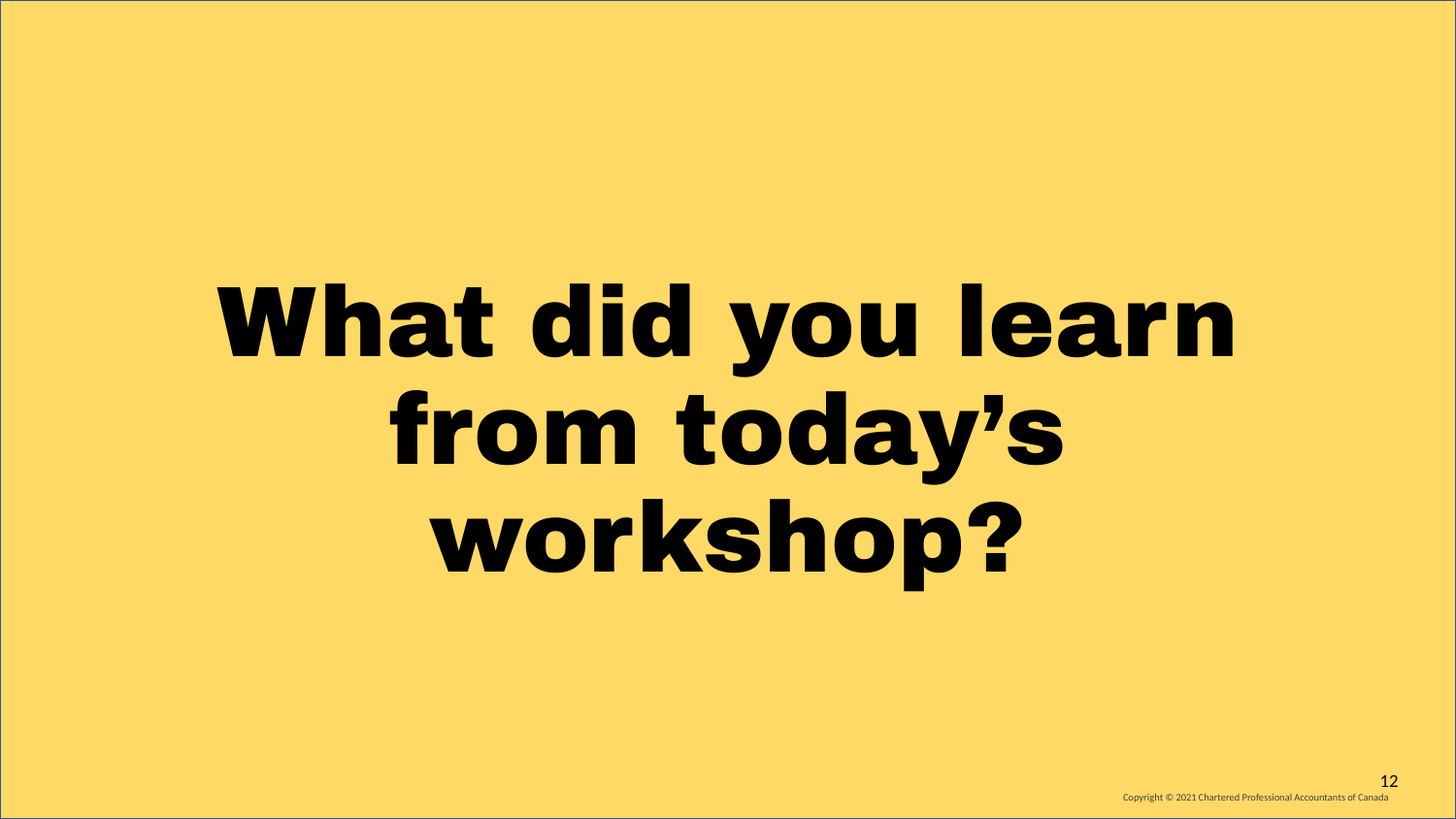

# What did you learn from today’s workshop?
12
Copyright © 2021 Chartered Professional Accountants of Canada